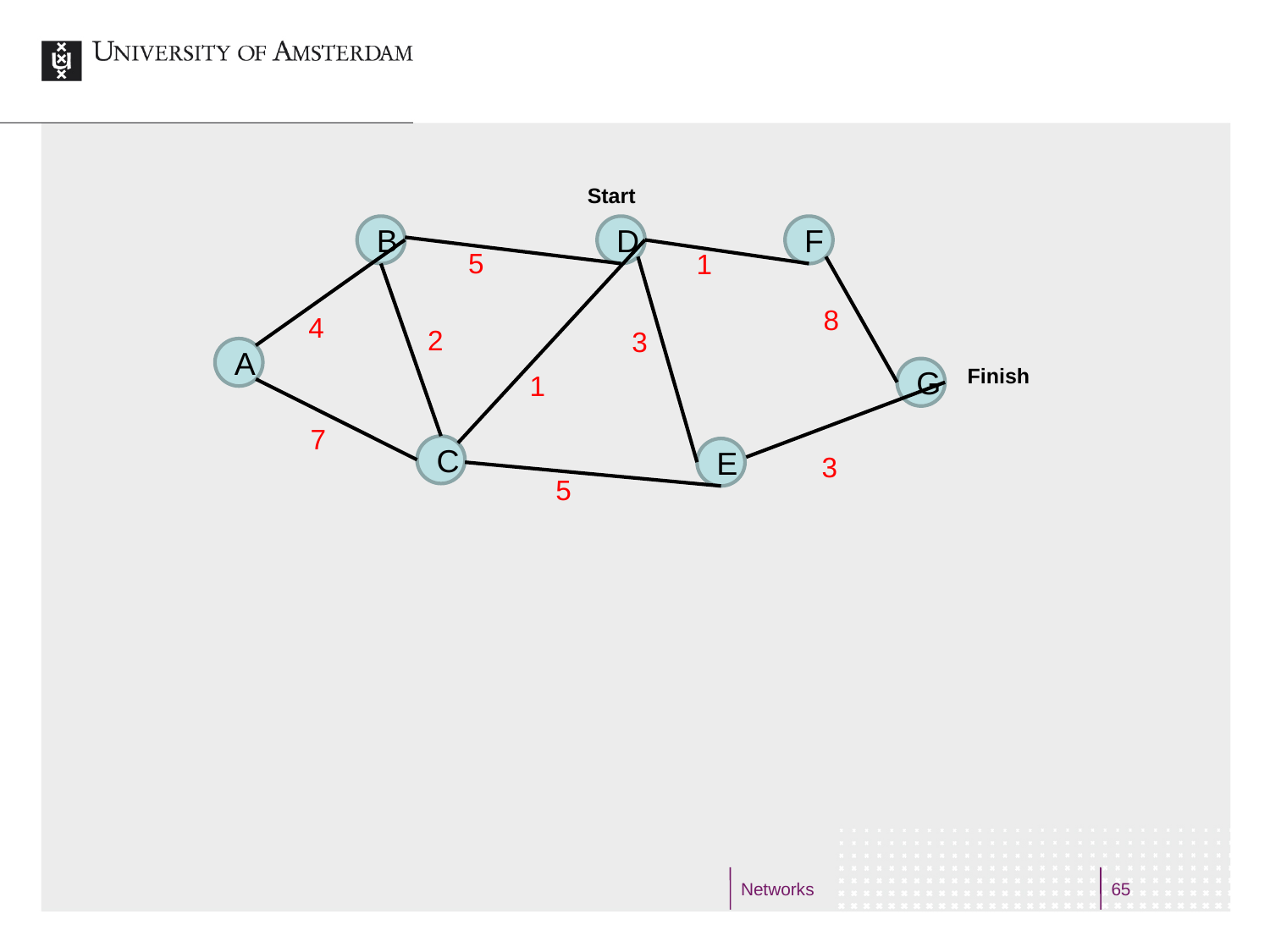

Start
B
D
F
5
1
8
4
2
3
A
Finish
G
1
7
C
E
3
5
Networks
65